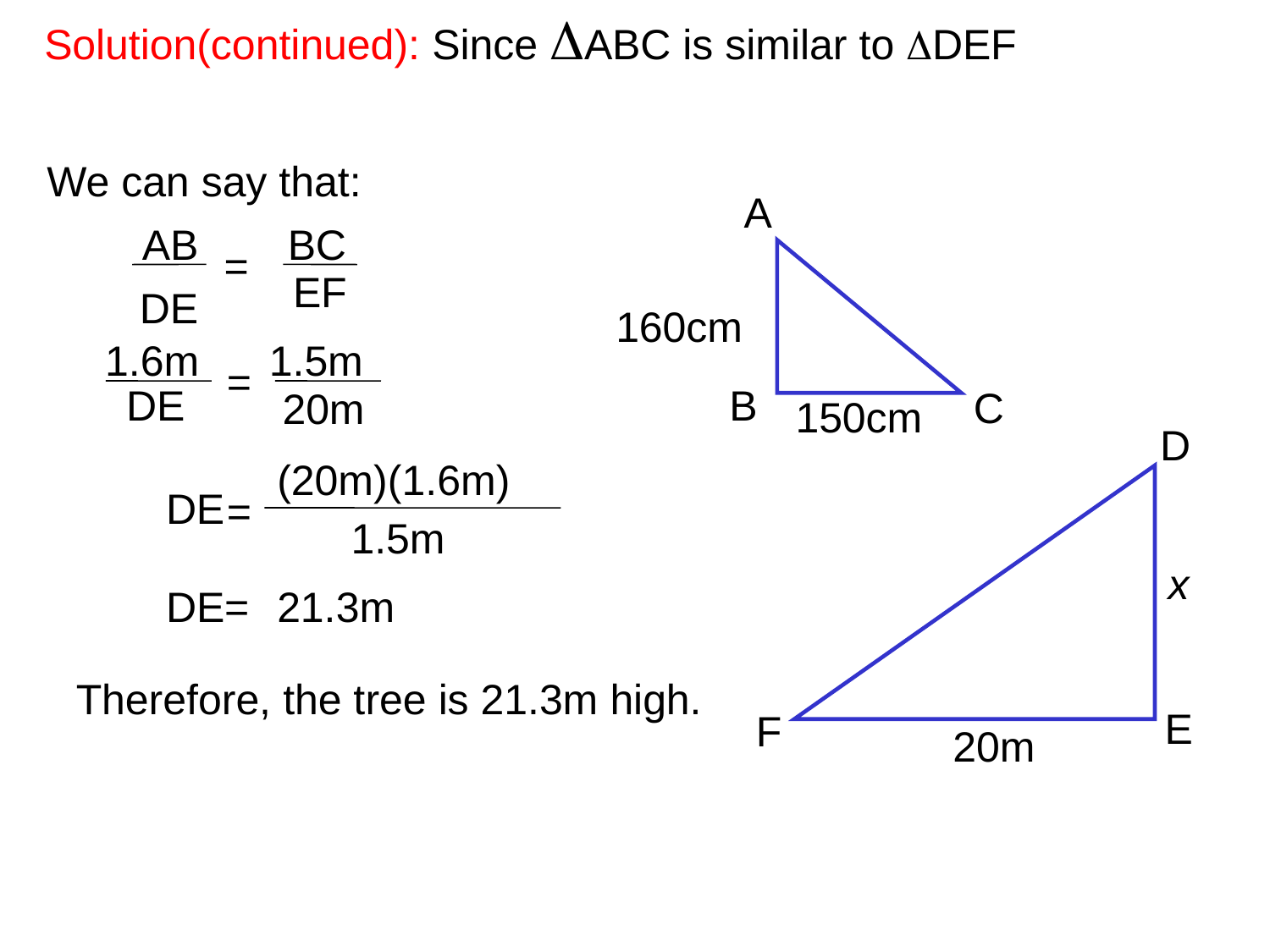

Solution(continued): Since ΔABC is similar to ΔDEF
We can say that:
A

160cm
B
C
150cm
AB

DE
=
BC
EF

1.6m
DE

=
1.5m
20m

D

x
E
F
20m
(20m)(1.6m)
1.5m

DE
=
DE=
21.3m
Therefore, the tree is 21.3m high.